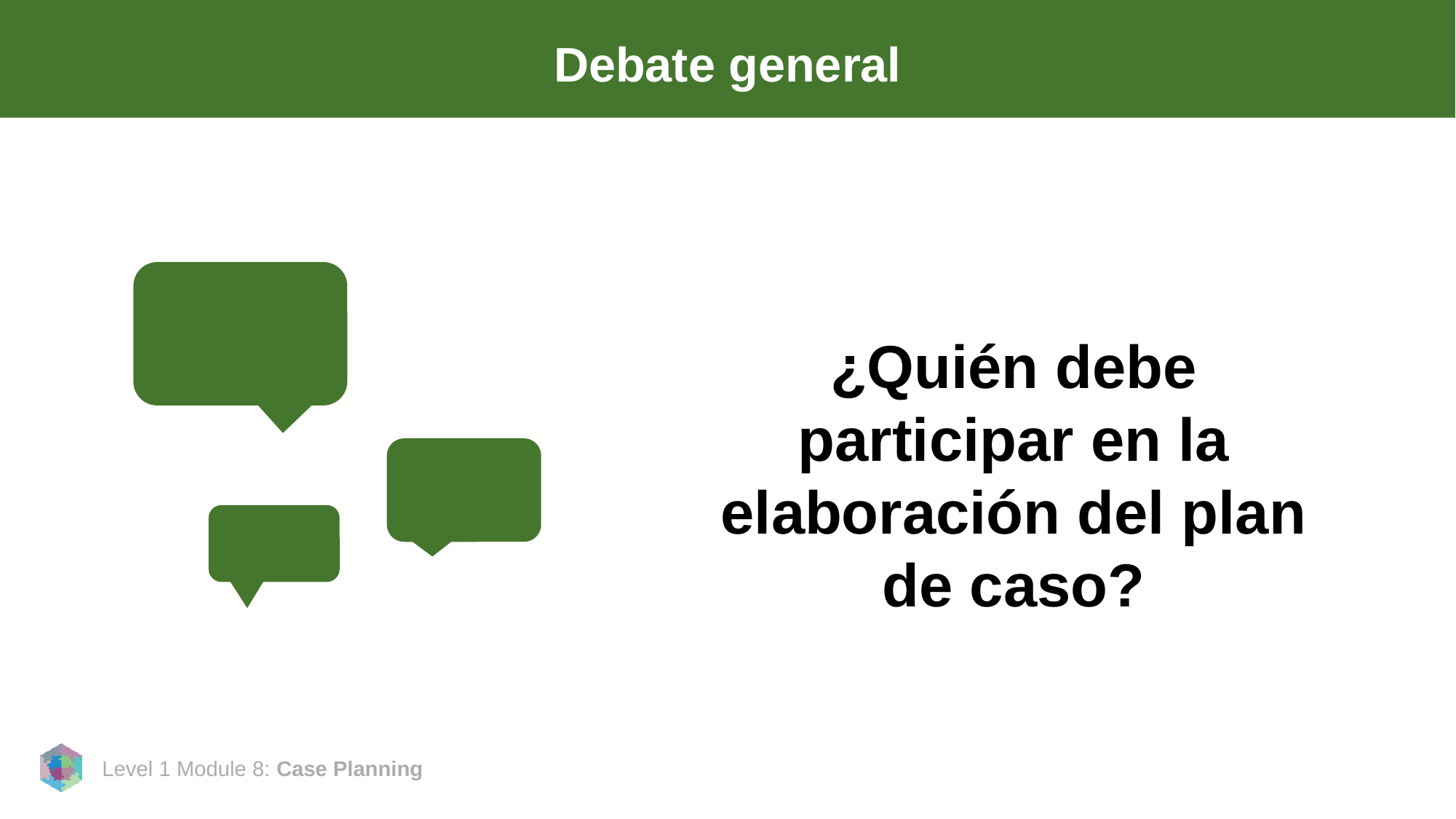

# Debate general

¿Quién debe participar en la elaboración del plan de caso?